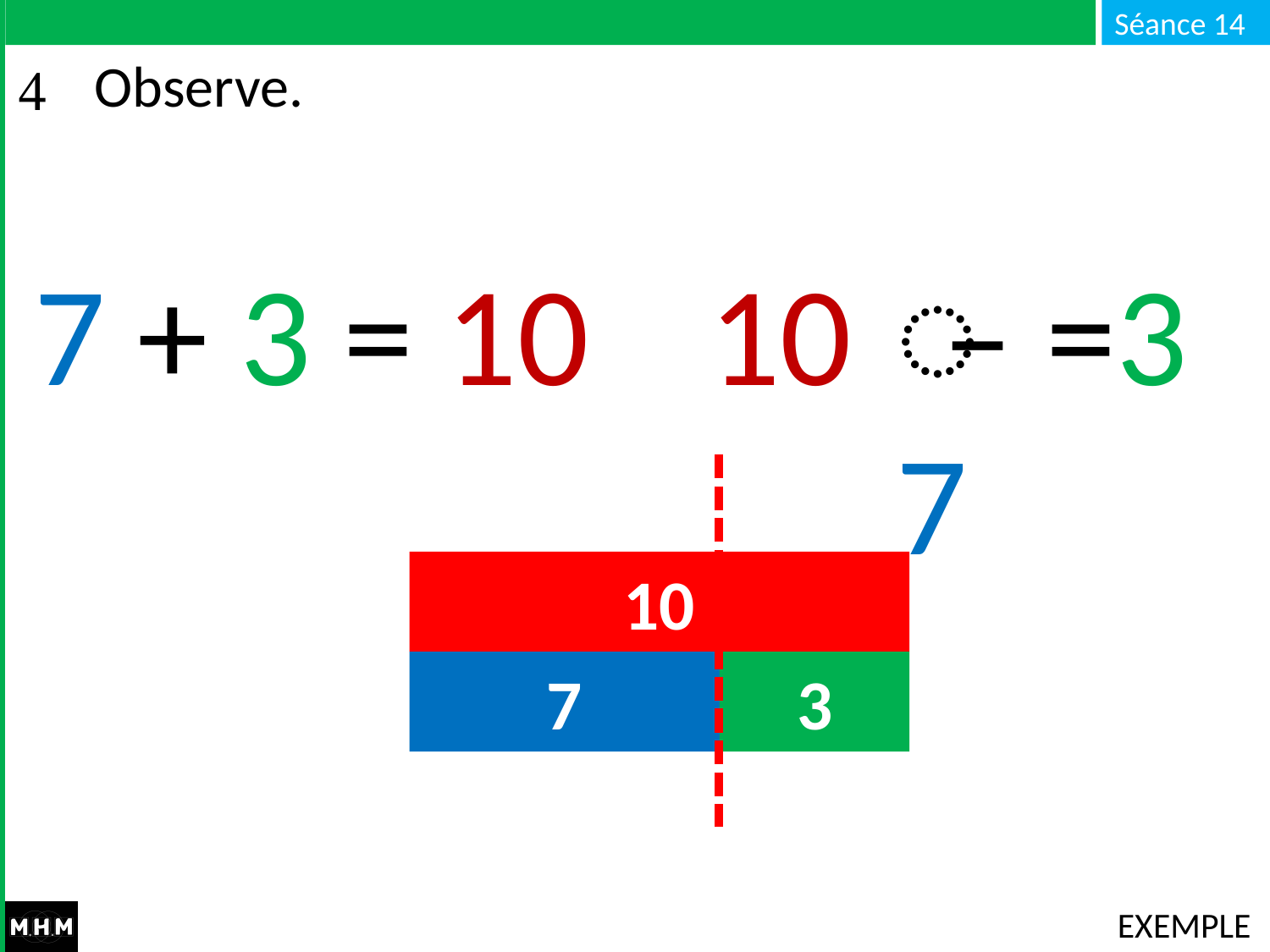

# Observe.
10
̶  7
=3
7 + 3 = 10
10
7
3
EXEMPLE